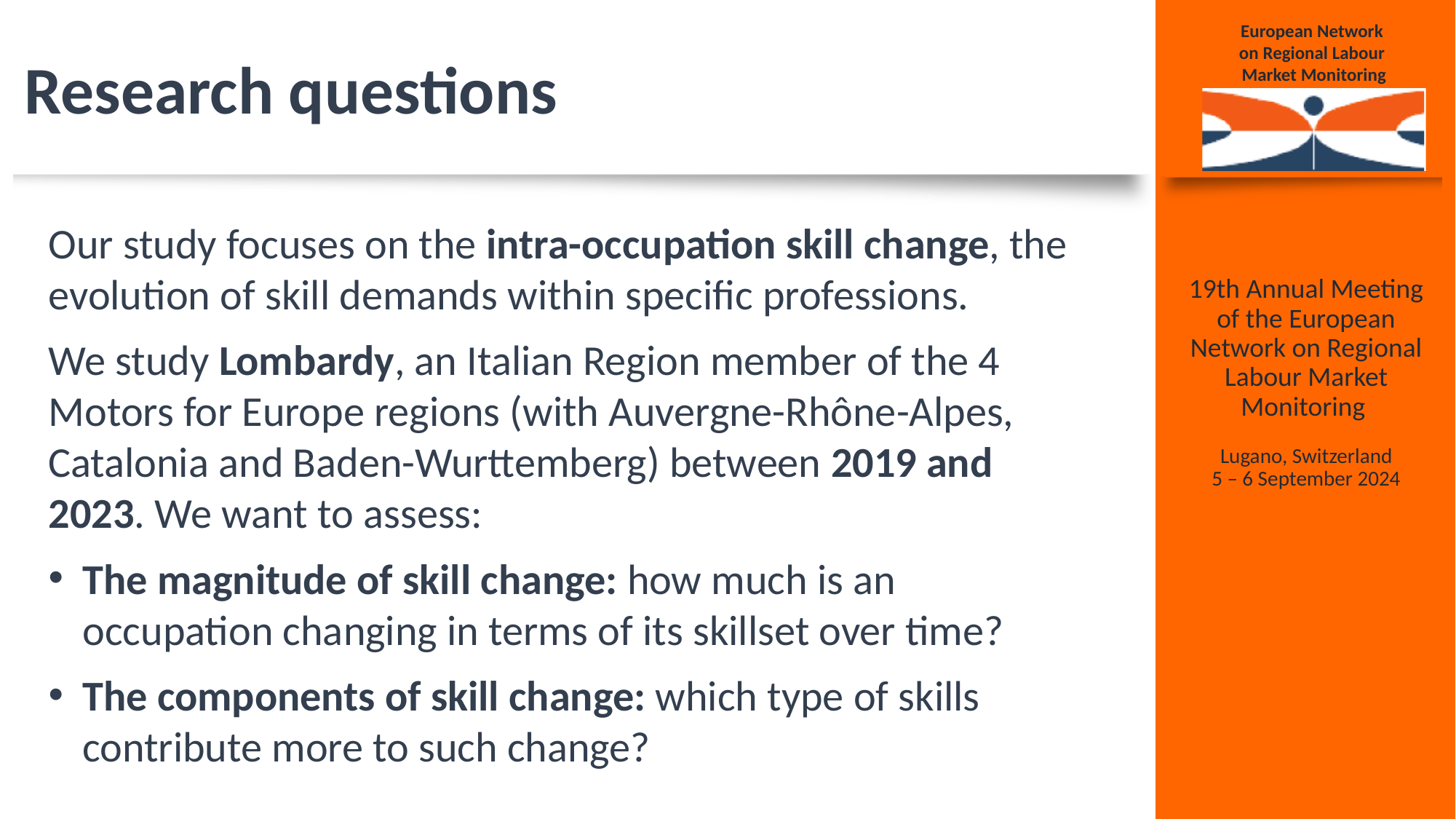

# Research questions
Our study focuses on the intra-occupation skill change, the evolution of skill demands within specific professions.
We study Lombardy, an Italian Region member of the 4 Motors for Europe regions (with Auvergne-Rhône-Alpes, Catalonia and Baden-Wurttemberg) between 2019 and 2023. We want to assess:
The magnitude of skill change: how much is an occupation changing in terms of its skillset over time?
The components of skill change: which type of skills contribute more to such change?